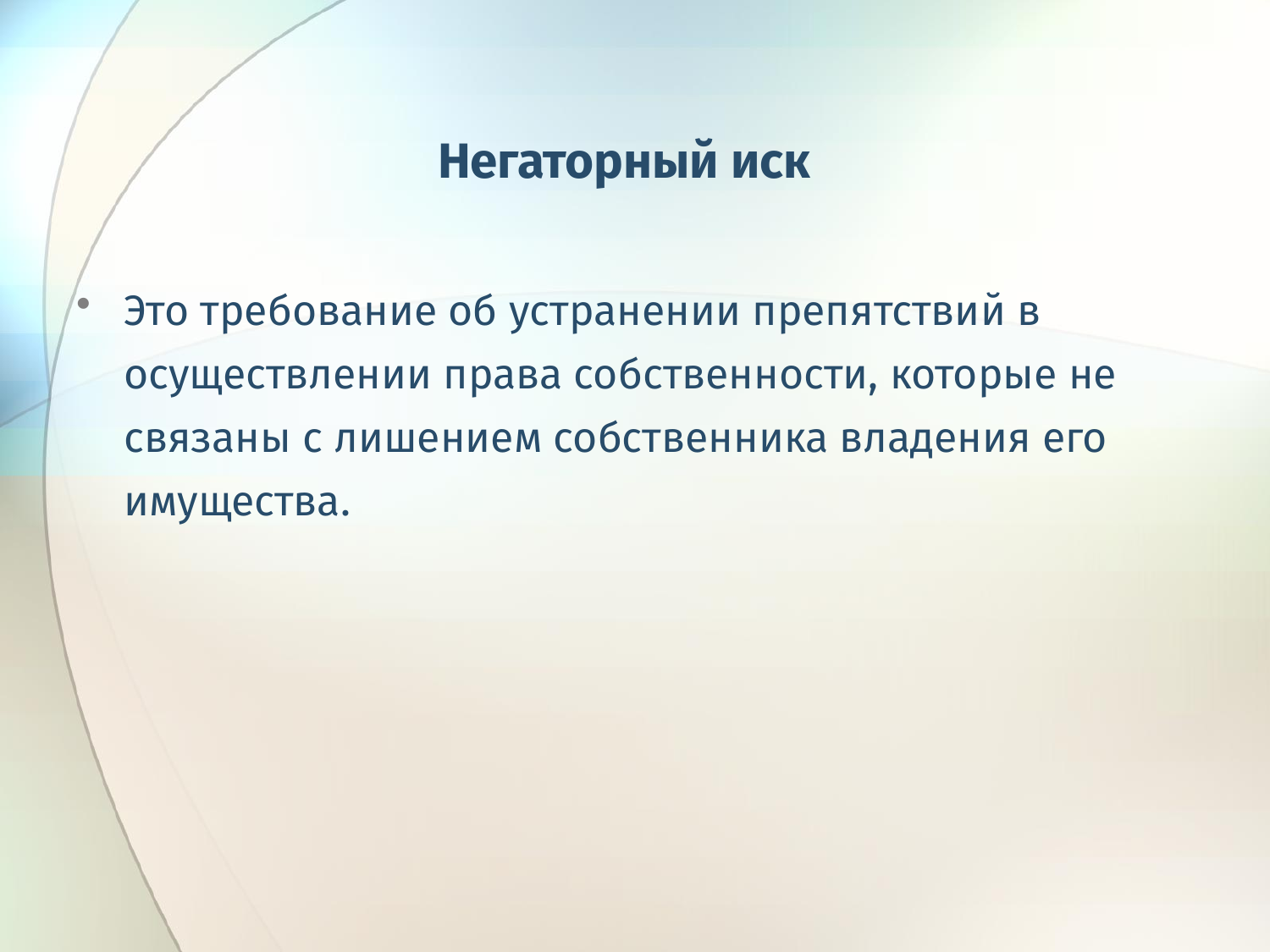

# Негаторный иск
Это требование об устранении препятствий в осуществлении права собственности, которые не связаны с лишением собственника владения его имущества.